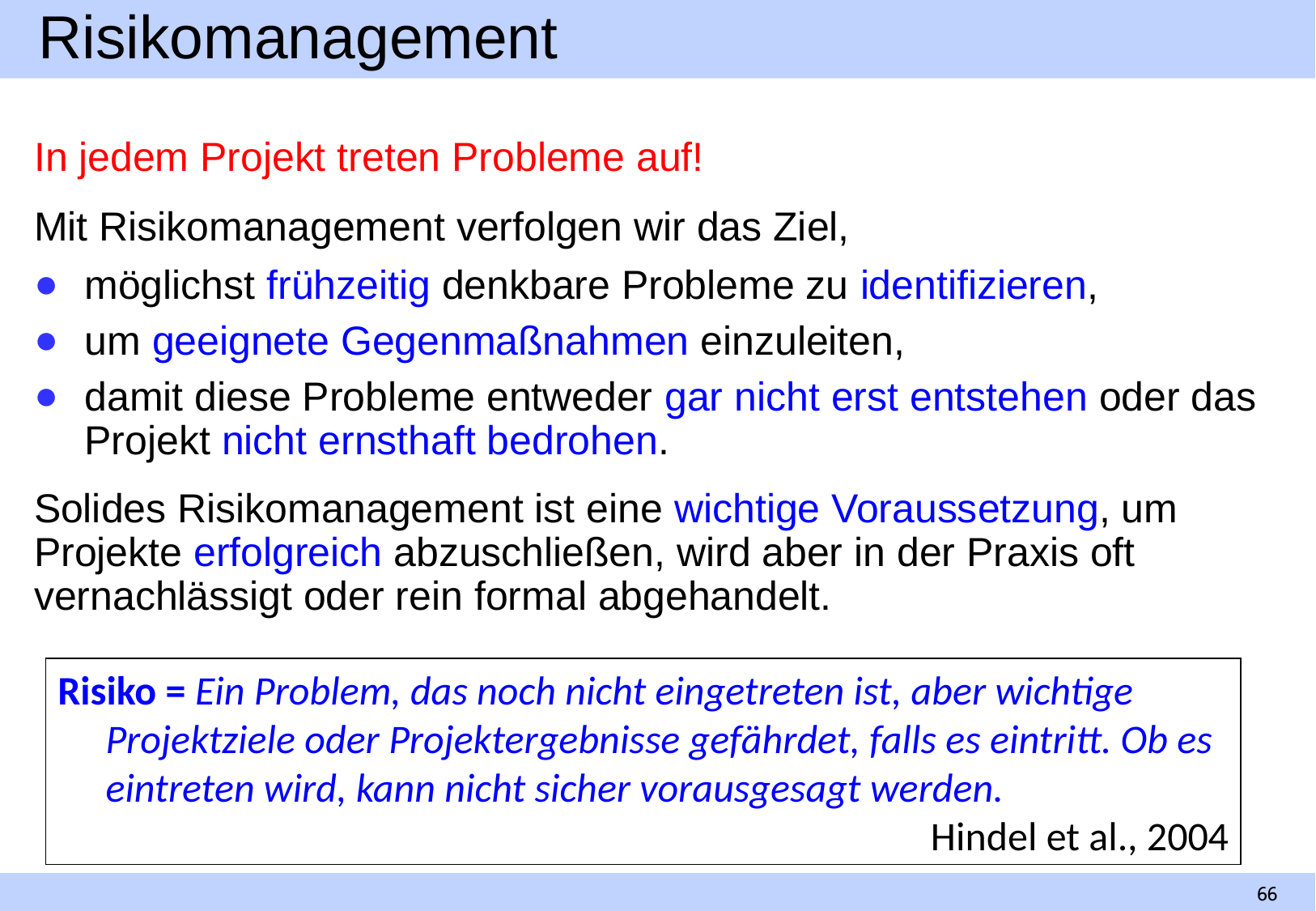

# Risikomanagement
In jedem Projekt treten Probleme auf!
Mit Risikomanagement verfolgen wir das Ziel,
möglichst frühzeitig denkbare Probleme zu identifizieren,
um geeignete Gegenmaßnahmen einzuleiten,
damit diese Probleme entweder gar nicht erst entstehen oder das Projekt nicht ernsthaft bedrohen.
Solides Risikomanagement ist eine wichtige Voraussetzung, um Projekte erfolgreich abzuschließen, wird aber in der Praxis oft vernachlässigt oder rein formal abgehandelt.

Risiko = Ein Problem, das noch nicht eingetreten ist, aber wichtige Projektziele oder Projektergebnisse gefährdet, falls es eintritt. Ob es eintreten wird, kann nicht sicher vorausgesagt werden.
Hindel et al., 2004
66